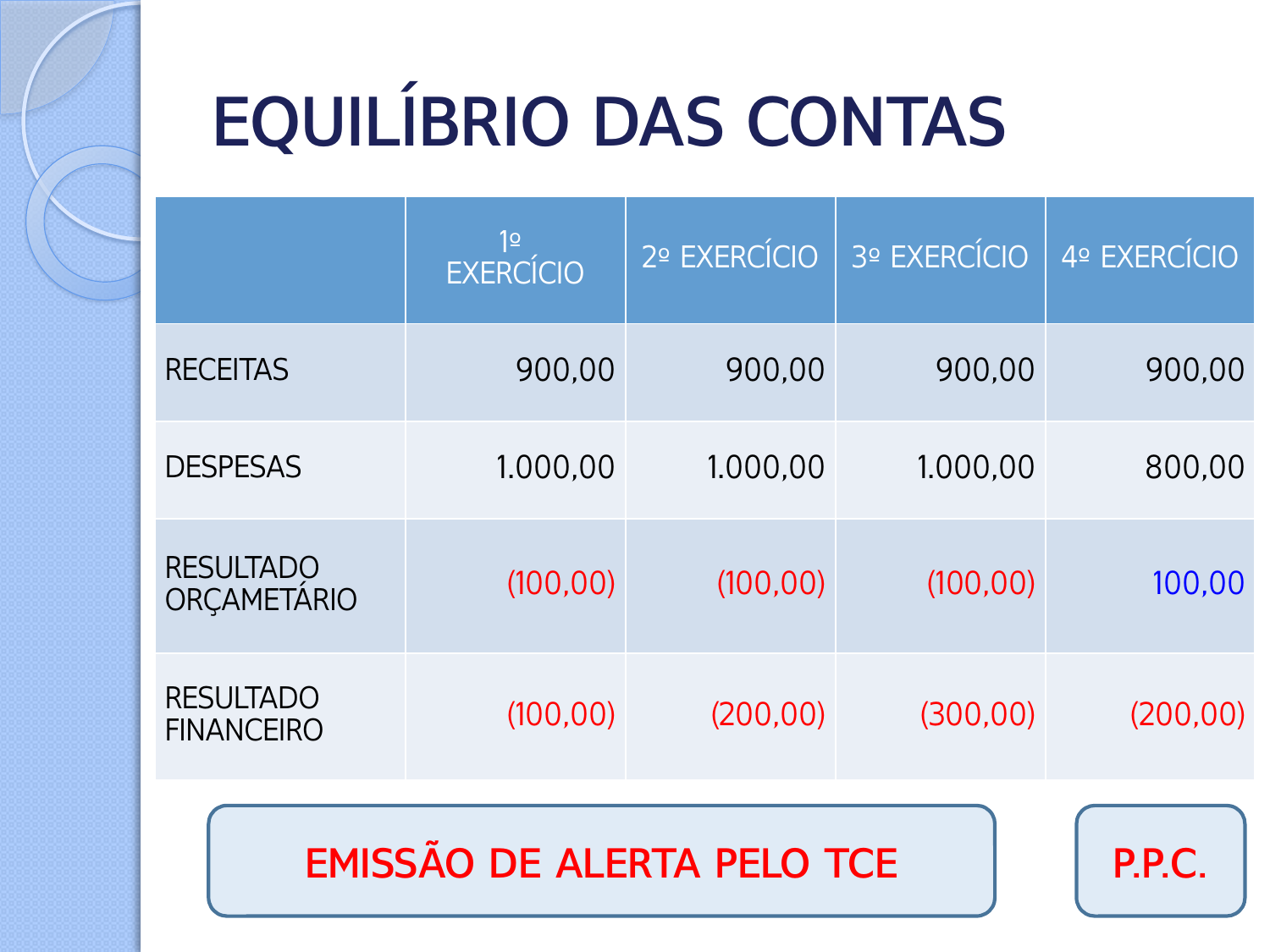

# EQUILÍBRIO DAS CONTAS
|  | 1º EXERCÍCIO | 2º EXERCÍCIO | 3º EXERCÍCIO | 4º EXERCÍCIO |
| --- | --- | --- | --- | --- |
| RECEITAS | 900,00 | 900,00 | 900,00 | 900,00 |
| DESPESAS | 1.000,00 | 1.000,00 | 1.000,00 | 800,00 |
| RESULTADO ORÇAMETÁRIO | (100,00) | (100,00) | (100,00) | 100,00 |
| RESULTADO FINANCEIRO | (100,00) | (200,00) | (300,00) | (200,00) |
P.P.C.
EMISSÃO DE ALERTA PELO TCE